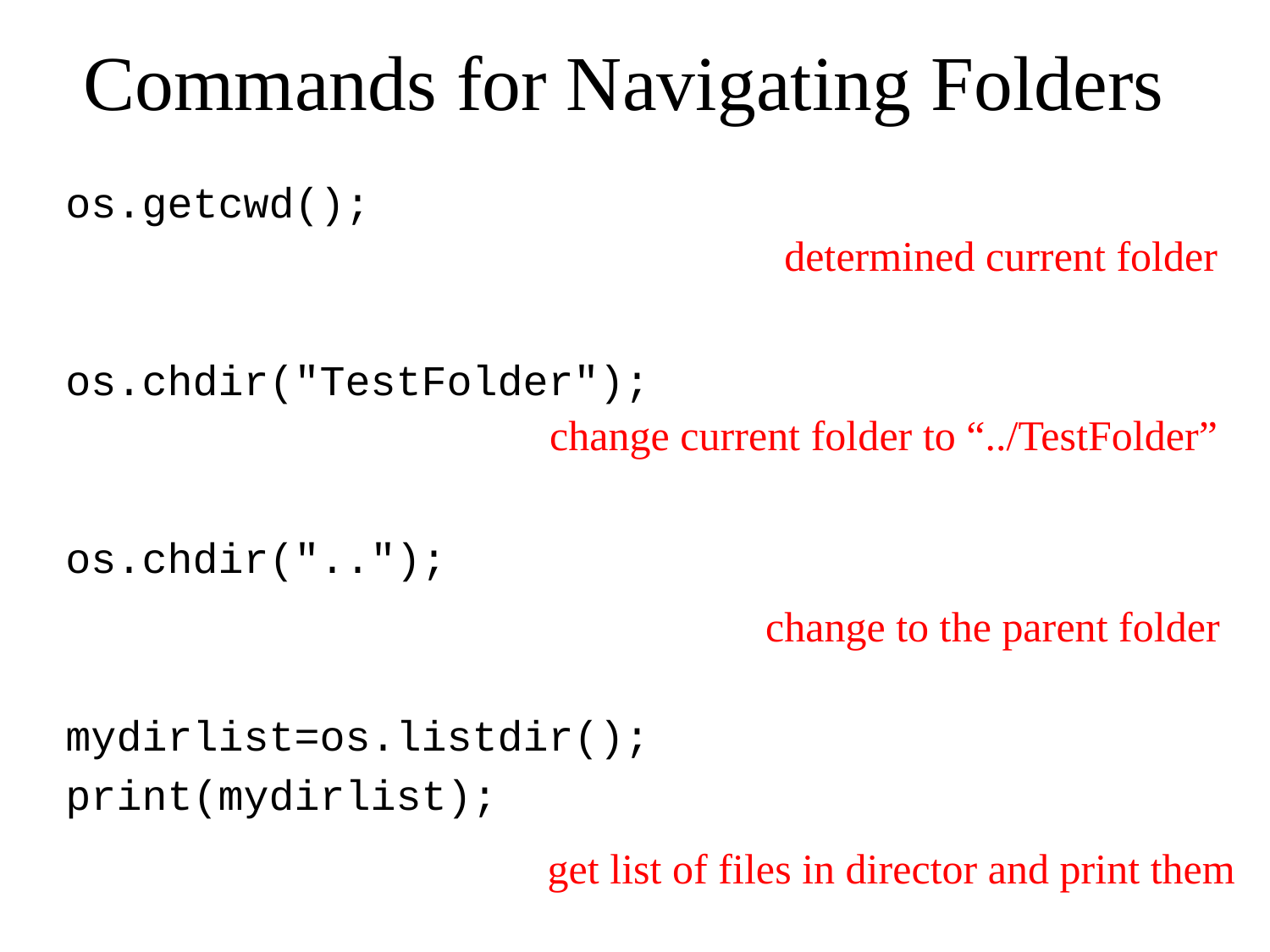

# Commands for Navigating Folders
os.getcwd();

os.chdir("TestFolder");

os.chdir("..");

mydirlist=os.listdir();
print(mydirlist);
determined current folder
change current folder to “../TestFolder”
change to the parent folder
get list of files in director and print them